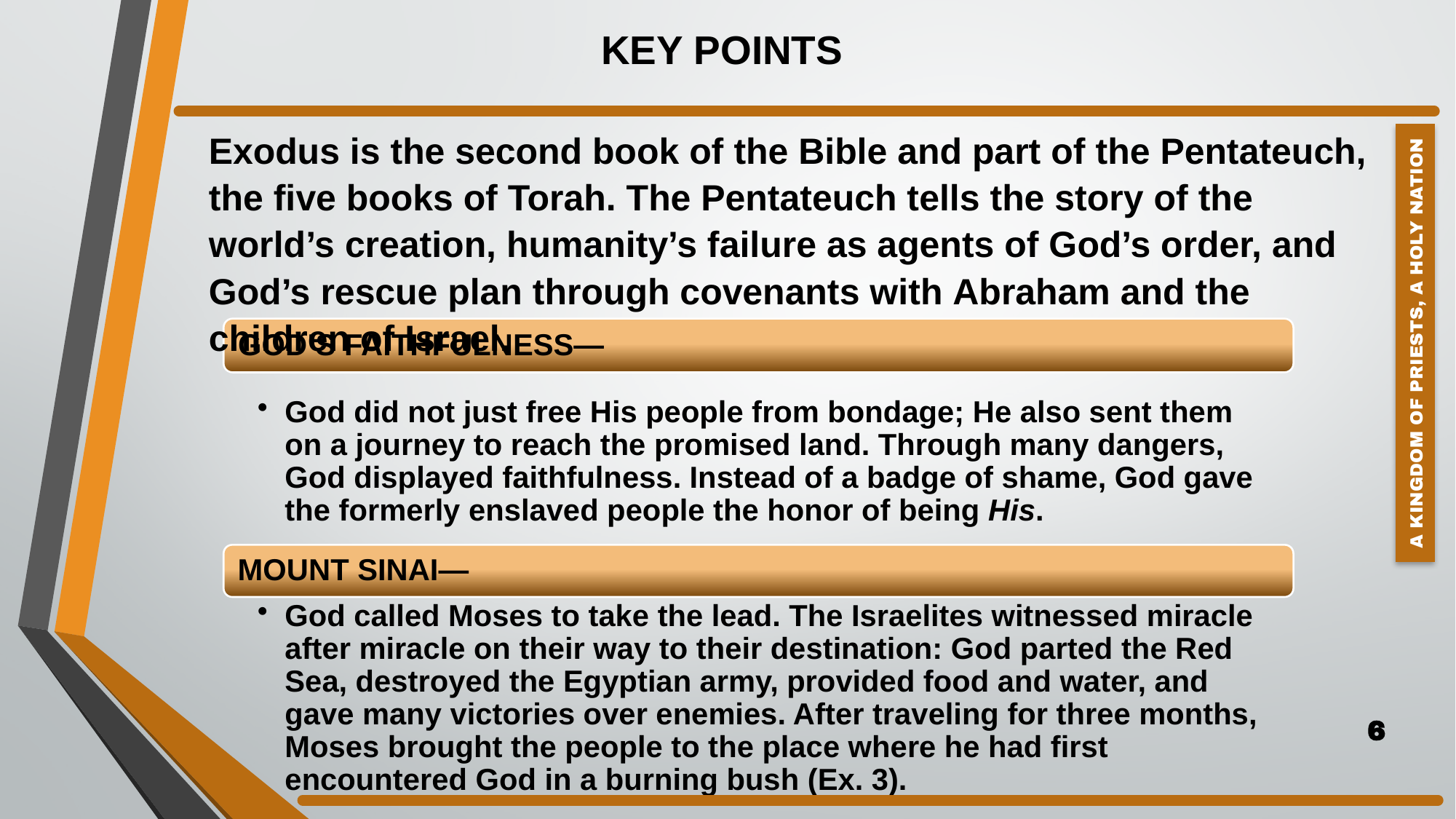

# Key Points
A Kingdom of Priests, A Holy Nation
Exodus is the second book of the Bible and part of the Pentateuch, the five books of Torah. The Pentateuch tells the story of the world’s creation, humanity’s failure as agents of God’s order, and God’s rescue plan through covenants with Abraham and the children of Israel.
God’s faithfulness—
God did not just free His people from bondage; He also sent them on a journey to reach the promised land. Through many dangers, God displayed faithfulness. Instead of a badge of shame, God gave the formerly enslaved people the honor of being His.
Mount Sinai—
God called Moses to take the lead. The Israelites witnessed miracle after miracle on their way to their destination: God parted the Red Sea, destroyed the Egyptian army, provided food and water, and gave many victories over enemies. After traveling for three months, Moses brought the people to the place where he had first encountered God in a burning bush (Ex. 3).
6